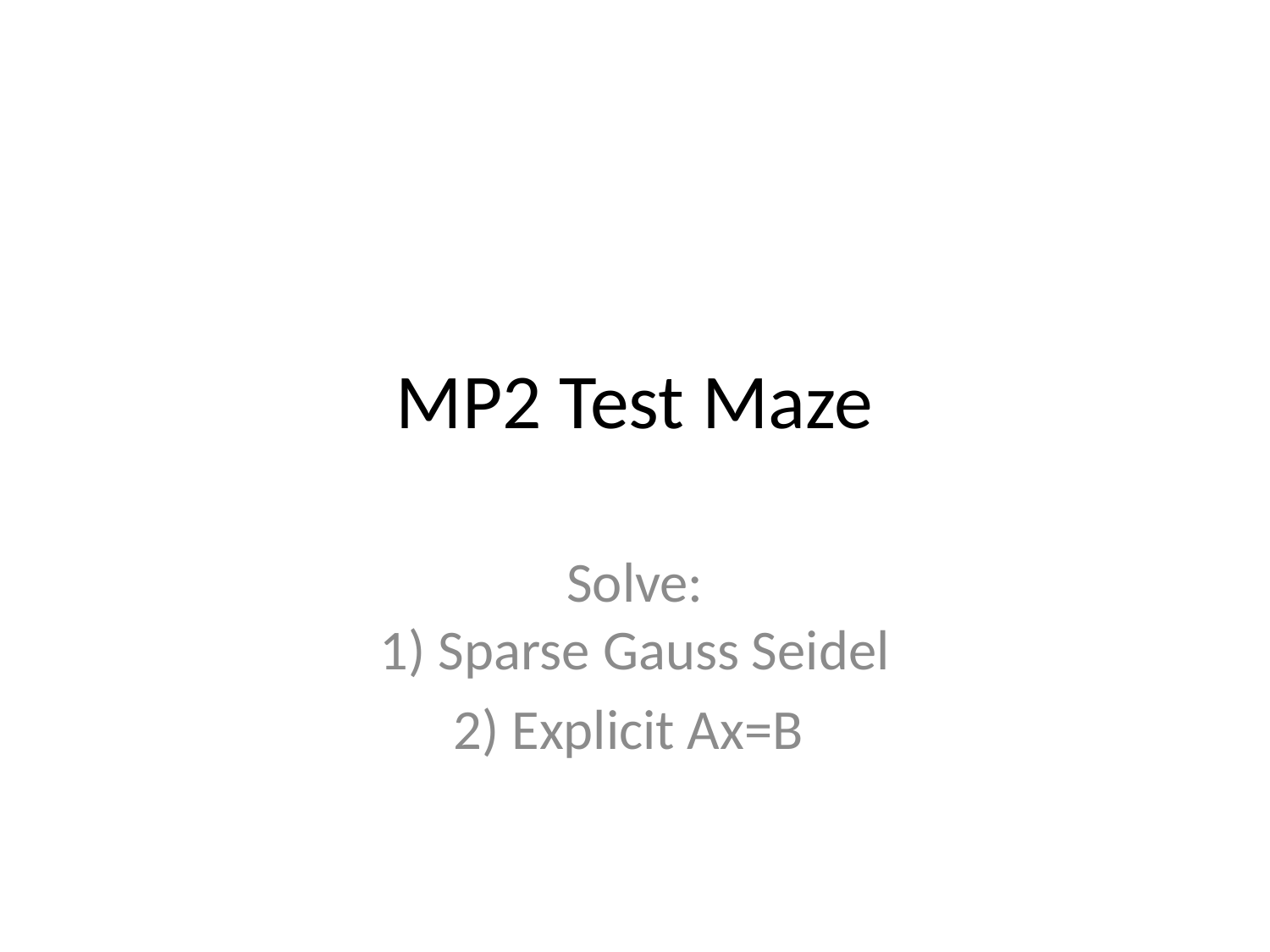

# MP2 Test Maze
Solve:
1) Sparse Gauss Seidel
2) Explicit Ax=B